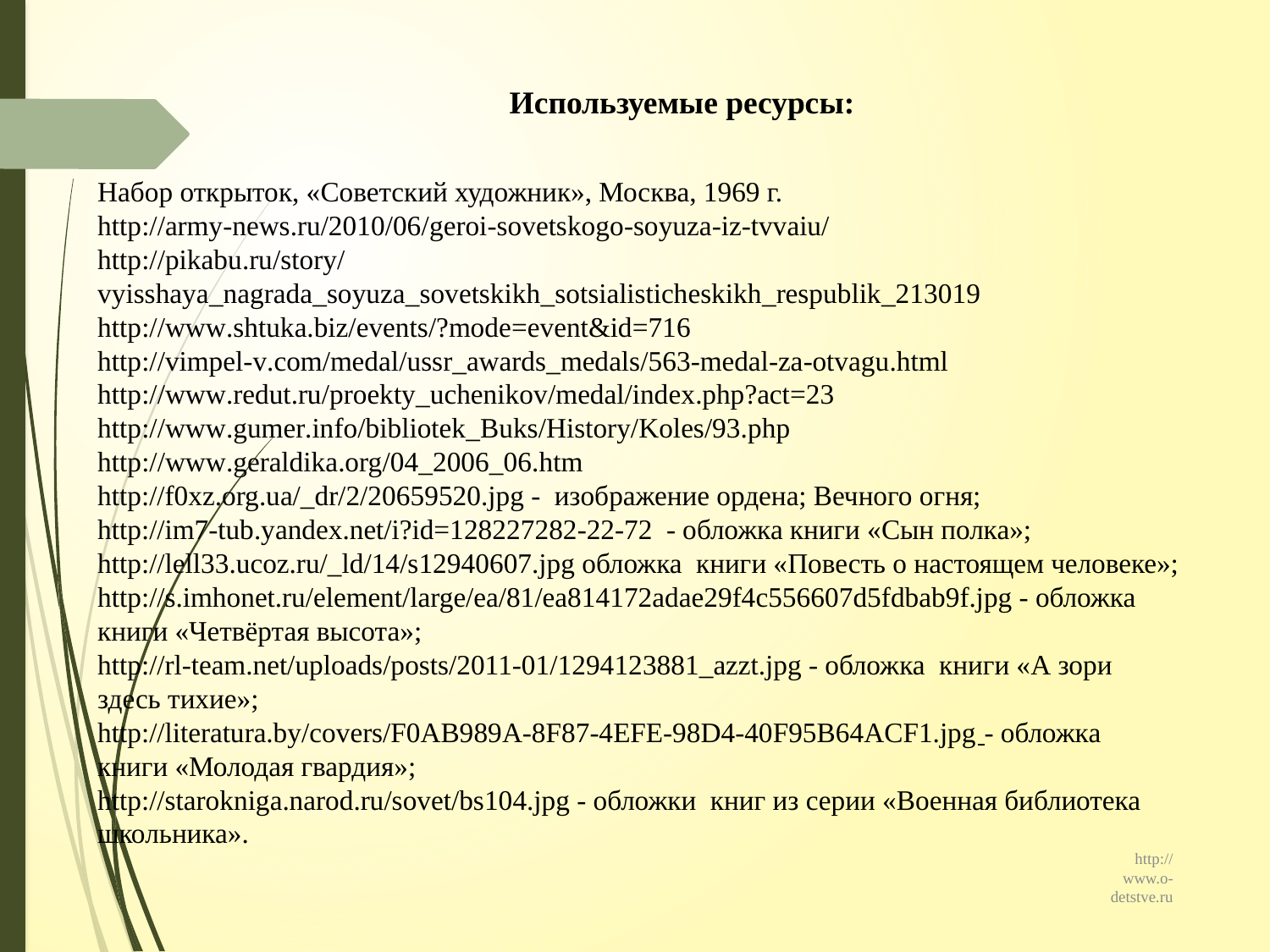

Используемые ресурсы:
Набор открыток, «Советский художник», Москва, 1969 г.
http://army-news.ru/2010/06/geroi-sovetskogo-soyuza-iz-tvvaiu/
http://pikabu.ru/story/vyisshaya_nagrada_soyuza_sovetskikh_sotsialisticheskikh_respublik_213019
http://www.shtuka.biz/events/?mode=event&id=716
http://vimpel-v.com/medal/ussr_awards_medals/563-medal-za-otvagu.html
http://www.redut.ru/proekty_uchenikov/medal/index.php?act=23
http://www.gumer.info/bibliotek_Buks/History/Koles/93.php
http://www.geraldika.org/04_2006_06.htm
http://f0xz.org.ua/_dr/2/20659520.jpg -  изображение ордена; Вечного огня;
http://im7-tub.yandex.net/i?id=128227282-22-72  - обложка книги «Сын полка»;
http://lell33.ucoz.ru/_ld/14/s12940607.jpg обложка  книги «Повесть о настоящем человеке»;
http://s.imhonet.ru/element/large/ea/81/ea814172adae29f4c556607d5fdbab9f.jpg - обложка  книги «Четвёртая высота»;
http://rl-team.net/uploads/posts/2011-01/1294123881_azzt.jpg - обложка  книги «А зори здесь тихие»;
http://literatura.by/covers/F0AB989A-8F87-4EFE-98D4-40F95B64ACF1.jpg - обложка  книги «Молодая гвардия»;
http://starokniga.narod.ru/sovet/bs104.jpg - обложки  книг из серии «Военная библиотека школьника».
http://www.o-detstve.ru